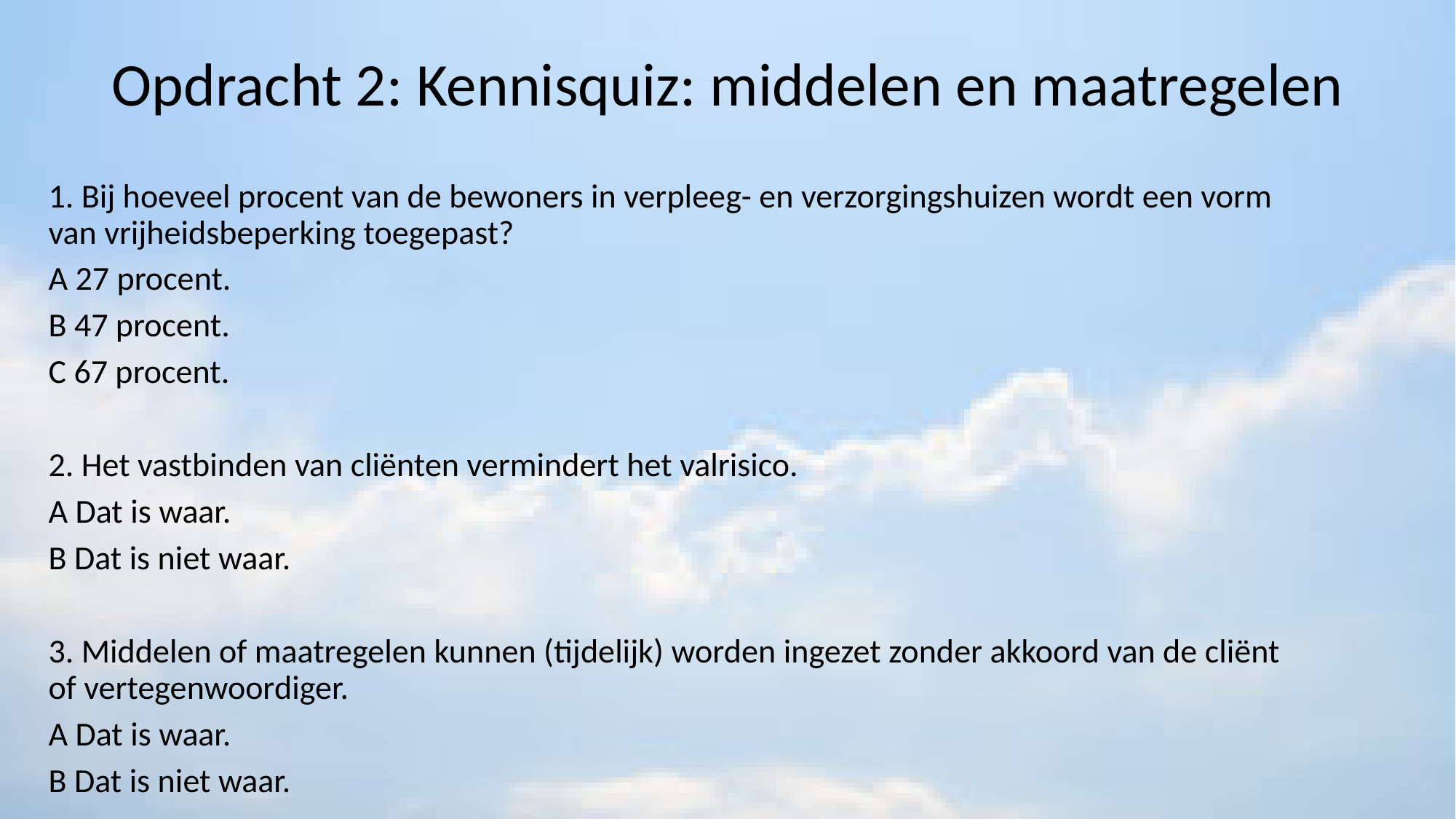

# Opdracht 2: Kennisquiz: middelen en maatregelen

1. Bij hoeveel procent van de bewoners in verpleeg- en verzorgingshuizen wordt een vorm van vrijheidsbeperking toegepast?
A 27 procent.
B 47 procent.
C 67 procent.

2. Het vastbinden van cliënten vermindert het valrisico.
A Dat is waar.
B Dat is niet waar.

3. Middelen of maatregelen kunnen (tijdelijk) worden ingezet zonder akkoord van de cliënt of vertegenwoordiger.
A Dat is waar.
B Dat is niet waar.